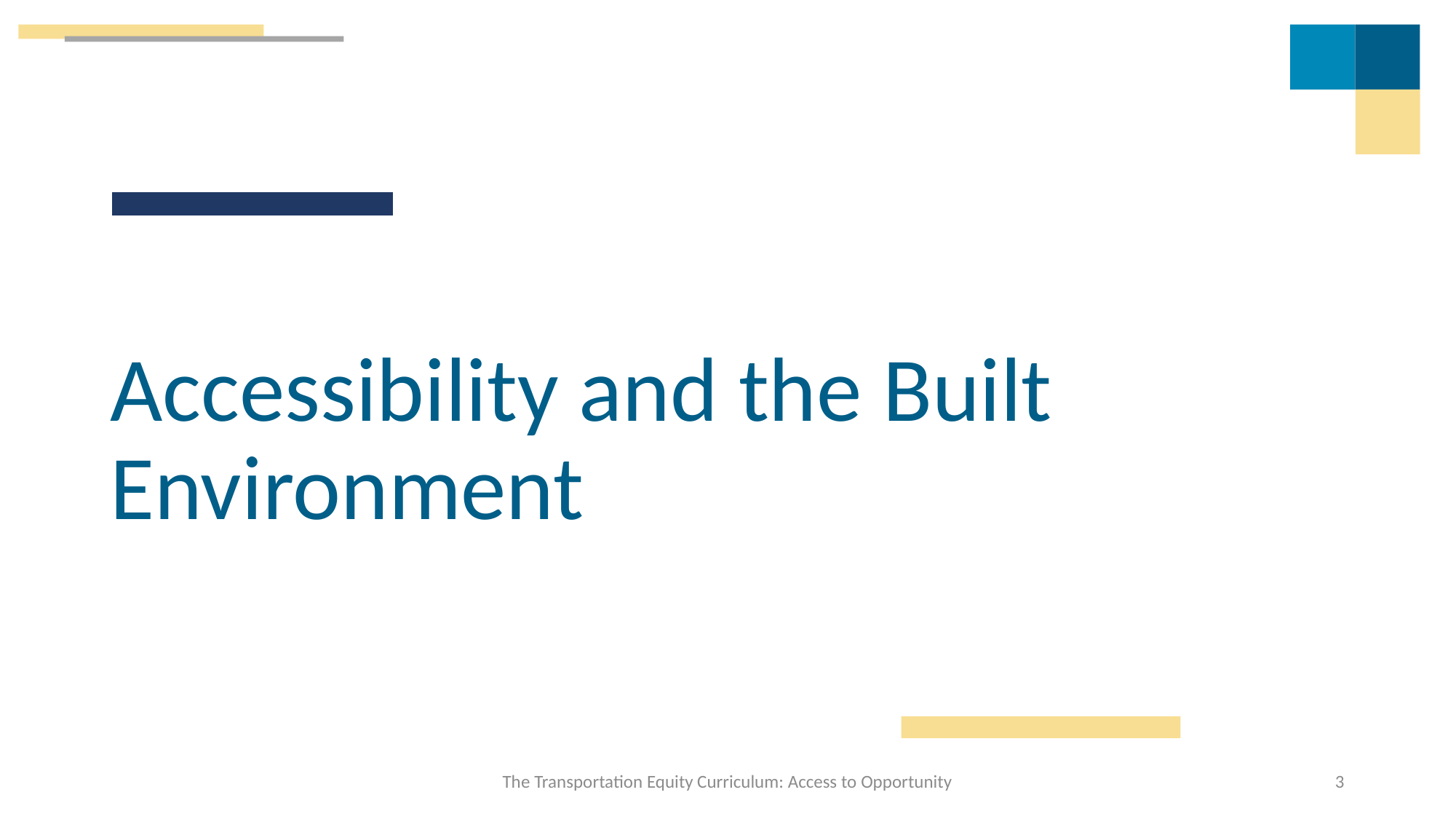

# Accessibility and the Built Environment

The Transportation Equity Curriculum: Access to Opportunity
3